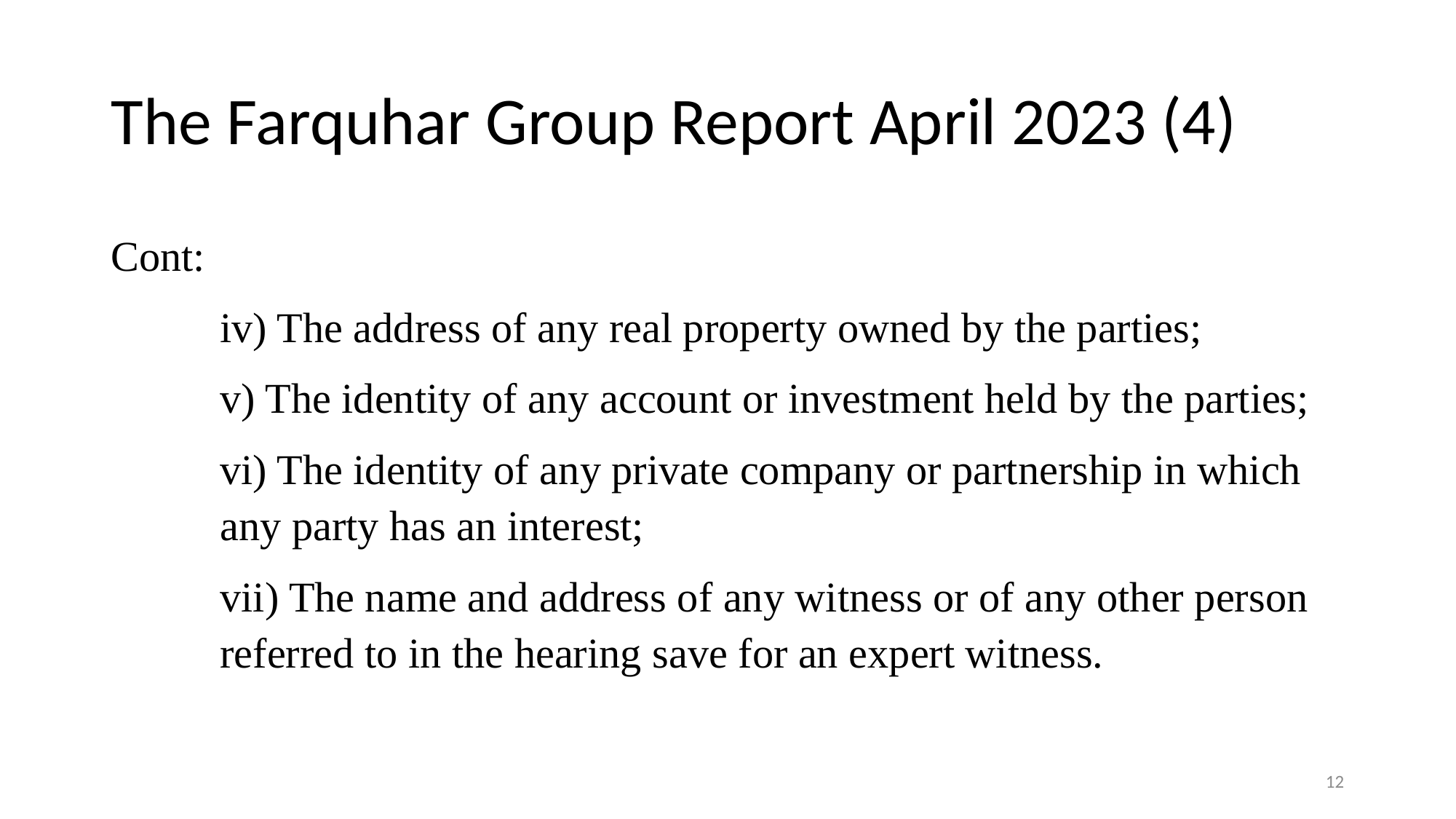

# The Farquhar Group Report April 2023 (4)
Cont:
	iv) The address of any real property owned by the parties;
	v) The identity of any account or investment held by the parties;
	vi) The identity of any private company or partnership in which 	any party has an interest;
	vii) The name and address of any witness or of any other person 	referred to in the hearing save for an expert witness.

12